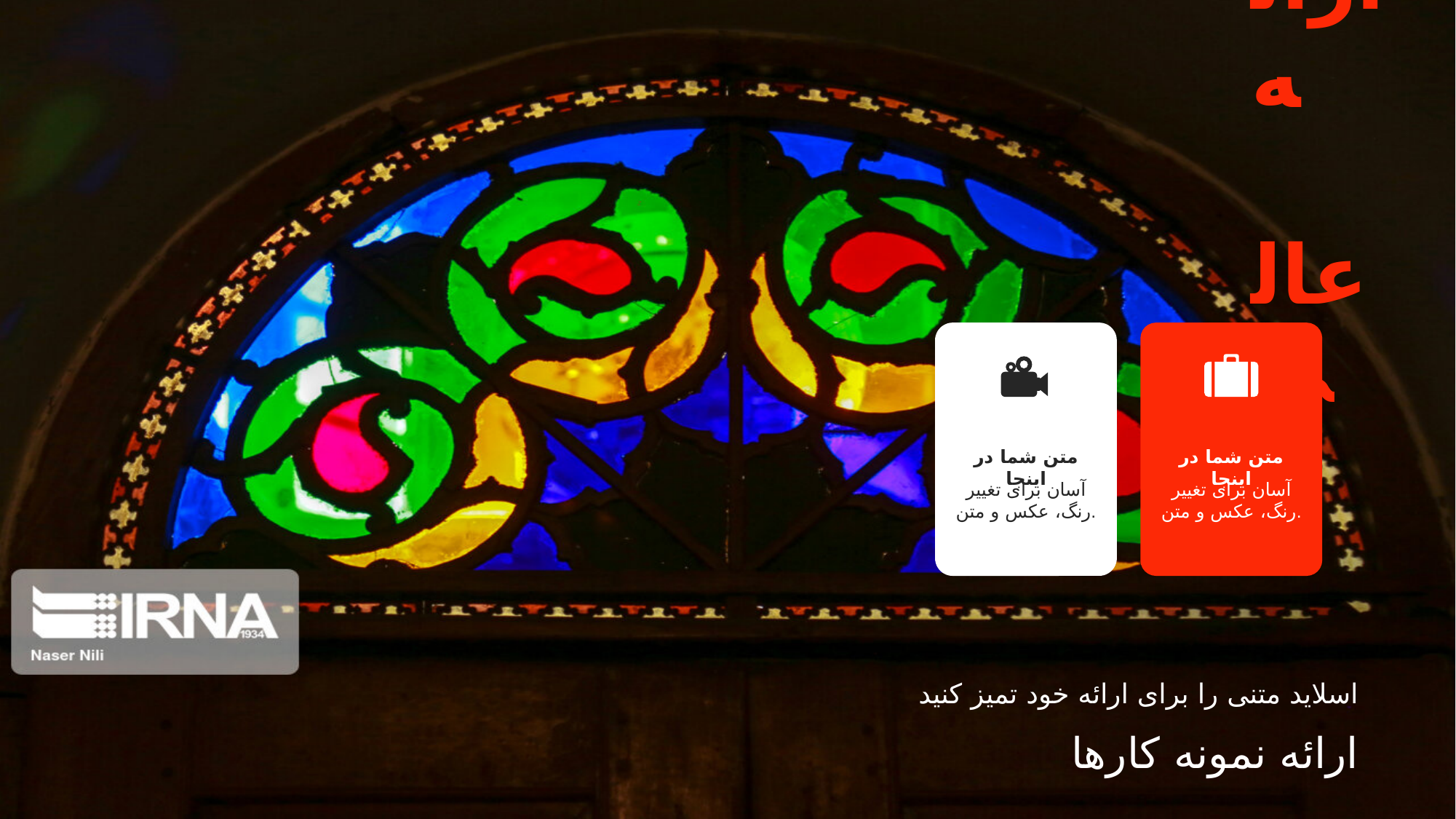

ارائه
 عالی

متن شما در اینجا
آسان برای تغییر رنگ، عکس و متن.
متن شما در اینجا
آسان برای تغییر رنگ، عکس و متن.
اسلاید متنی را برای ارائه خود تمیز کنید
ارائه نمونه کارها